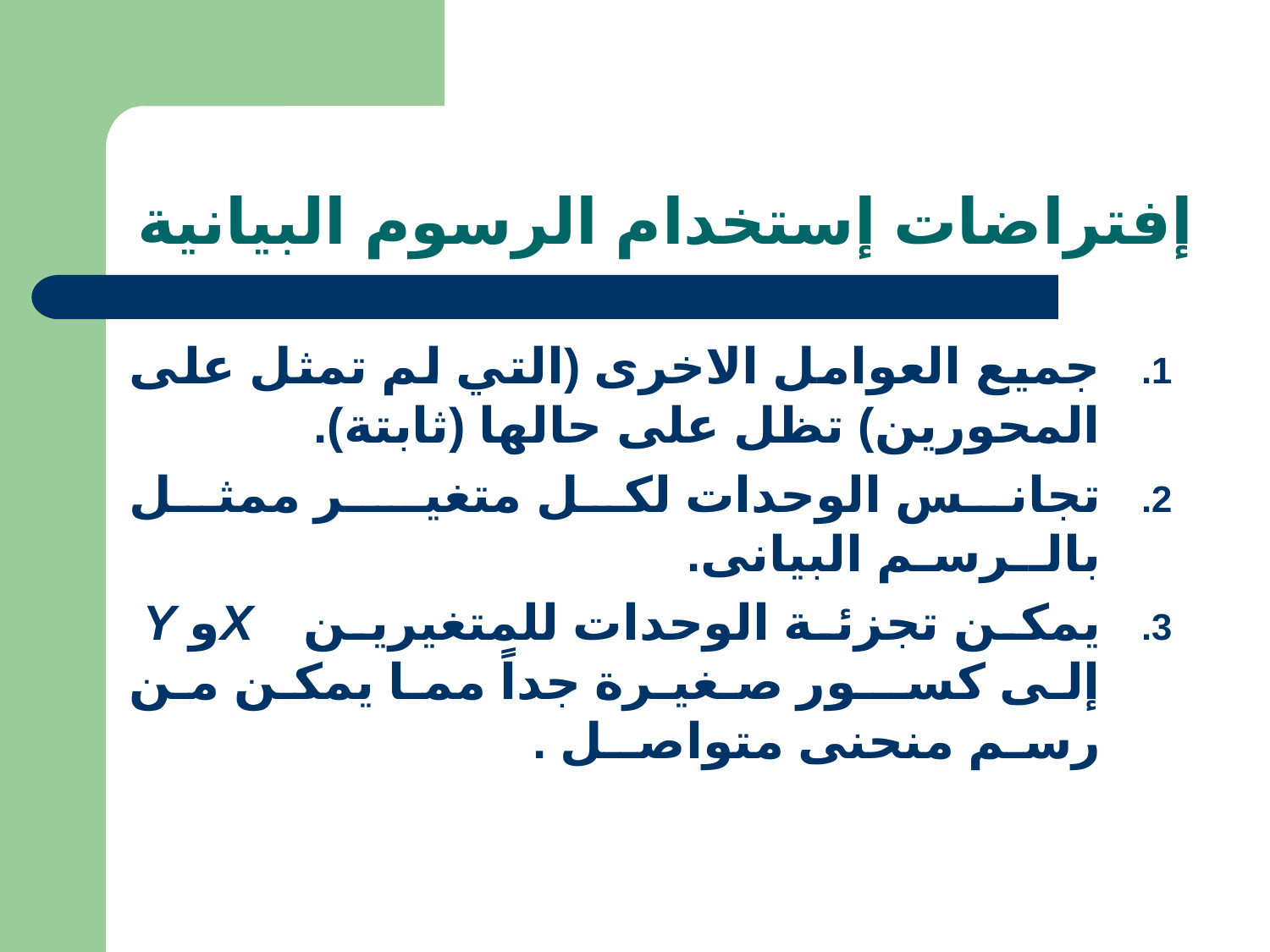

# إفتراضات إستخدام الرسوم البيانية
جميع العوامل الاخرى (التي لم تمثل على المحورين) تظل على حالها (ثابتة).
تجانس الوحدات لكل متغيــر ممثل بالــرسـم البيانى.
يمكن تجزئة الوحدات للمتغيرين  Xو Y  إلى كســور صغيـرة جداً مما يمكن من رسـم منحنى متواصــل .